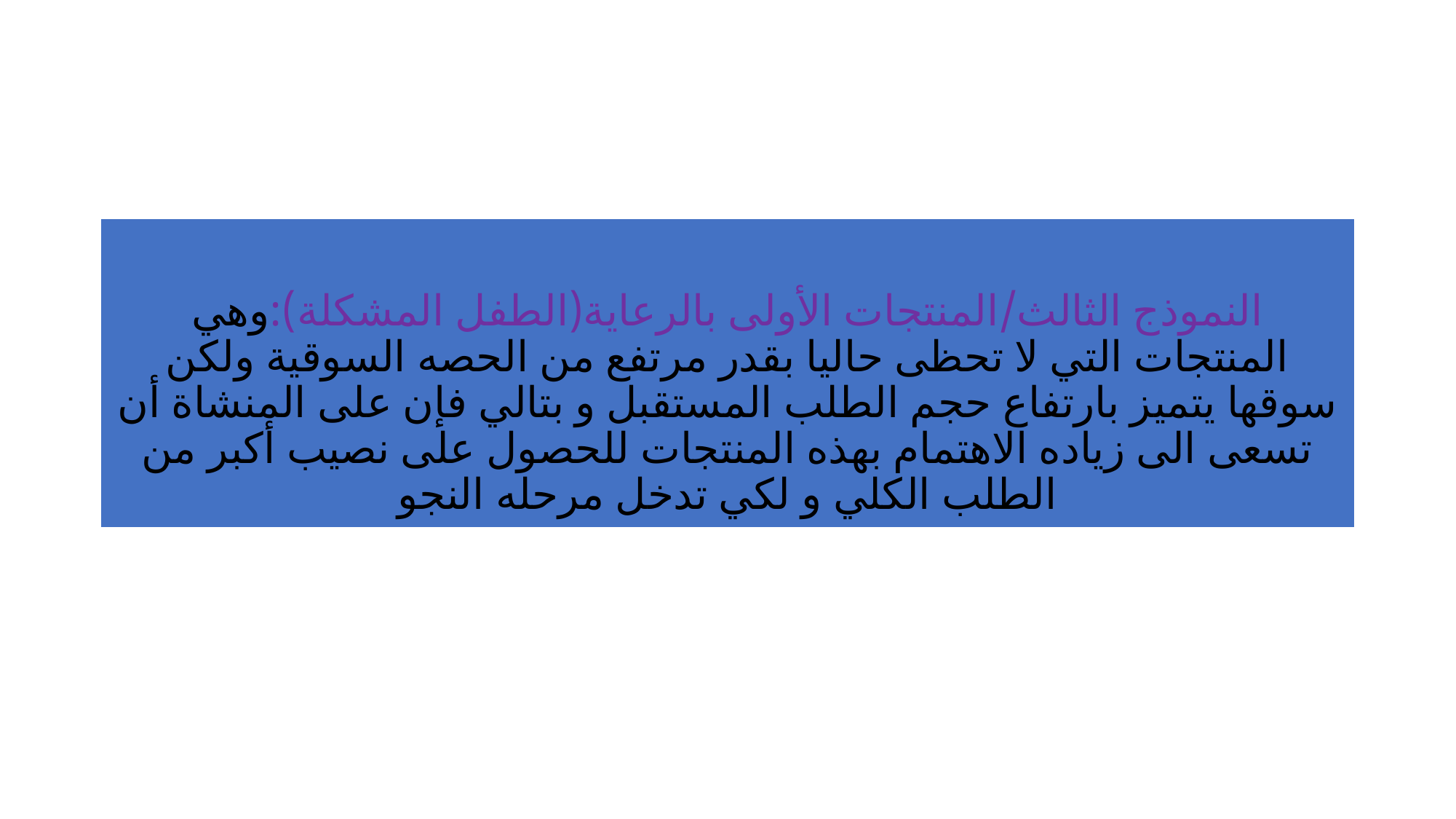

النموذج الثالث/المنتجات الأولى بالرعاية(الطفل المشكلة):وهي المنتجات التي لا تحظى حاليا بقدر مرتفع من الحصه السوقية ولكن سوقها يتميز بارتفاع حجم الطلب المستقبل و بتالي فإن على المنشاة أن تسعى الى زياده الاهتمام بهذه المنتجات للحصول على نصيب أكبر من الطلب الكلي و لكي تدخل مرحله النجو